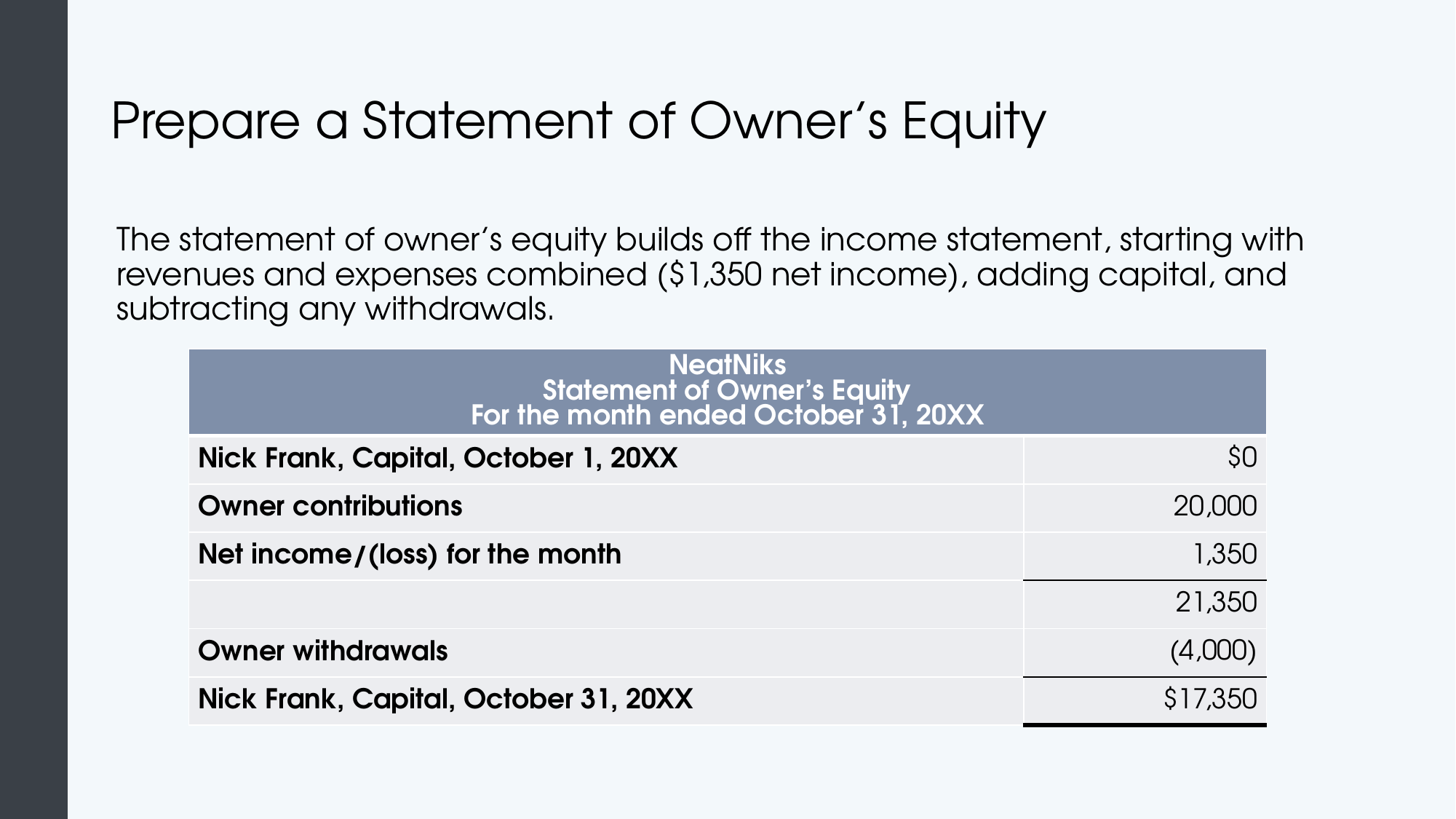

# Prepare a Statement of Owner’s Equity
The statement of owner’s equity builds off the income statement, starting with revenues and expenses combined ($1,350 net income), adding capital, and subtracting any withdrawals.
| NeatNiks Statement of Owner’s Equity For the month ended October 31, 20XX |  |
| --- | --- |
| Nick Frank, Capital, October 1, 20XX | $0 |
| Owner contributions | 20,000 |
| Net income/(loss) for the month | 1,350 |
|  | 21,350 |
| Owner withdrawals | (4,000) |
| Nick Frank, Capital, October 31, 20XX | $17,350 |